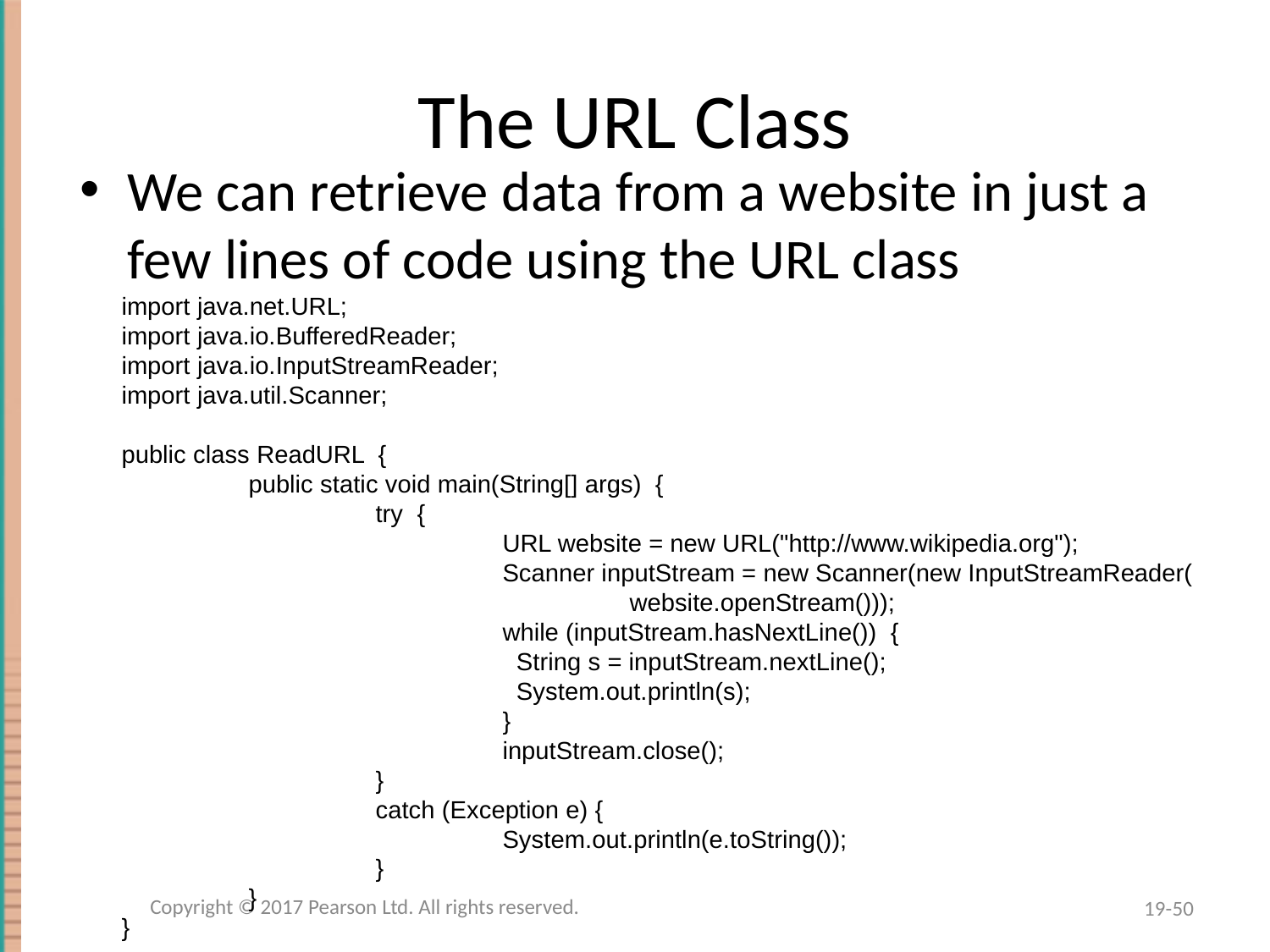

# The URL Class
We can retrieve data from a website in just a few lines of code using the URL class
import java.net.URL;
import java.io.BufferedReader;
import java.io.InputStreamReader;
import java.util.Scanner;

public class ReadURL  {
	public static void main(String[] args)  {
		try  {
			URL website = new URL("http://www.wikipedia.org");
			Scanner inputStream = new Scanner(new InputStreamReader(
				website.openStream()));
			while (inputStream.hasNextLine())  {
			  String s = inputStream.nextLine();
			  System.out.println(s);
			}
			inputStream.close();
		}
		catch (Exception e) {
			System.out.println(e.toString());
		}
	}
}
Copyright © 2017 Pearson Ltd. All rights reserved.
19-50